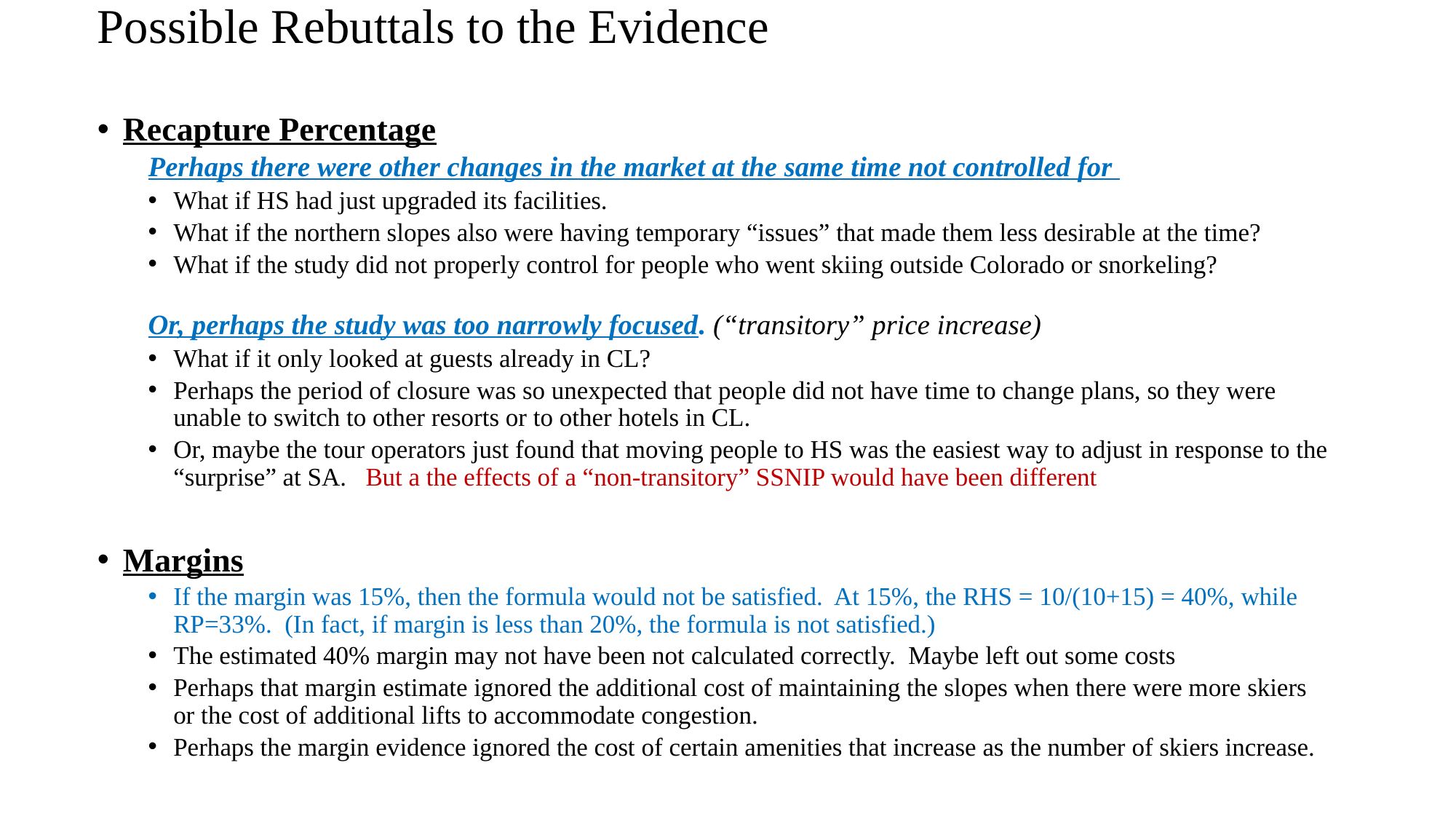

# Possible Rebuttals to the Evidence
Recapture Percentage
Perhaps there were other changes in the market at the same time not controlled for
What if HS had just upgraded its facilities.
What if the northern slopes also were having temporary “issues” that made them less desirable at the time?
What if the study did not properly control for people who went skiing outside Colorado or snorkeling?
Or, perhaps the study was too narrowly focused. (“transitory” price increase)
What if it only looked at guests already in CL?
Perhaps the period of closure was so unexpected that people did not have time to change plans, so they were unable to switch to other resorts or to other hotels in CL.
Or, maybe the tour operators just found that moving people to HS was the easiest way to adjust in response to the “surprise” at SA.   But a the effects of a “non-transitory” SSNIP would have been different
Margins
If the margin was 15%, then the formula would not be satisfied.  At 15%, the RHS = 10/(10+15) = 40%, while RP=33%.  (In fact, if margin is less than 20%, the formula is not satisfied.)
The estimated 40% margin may not have been not calculated correctly.  Maybe left out some costs
Perhaps that margin estimate ignored the additional cost of maintaining the slopes when there were more skiers or the cost of additional lifts to accommodate congestion.
Perhaps the margin evidence ignored the cost of certain amenities that increase as the number of skiers increase.